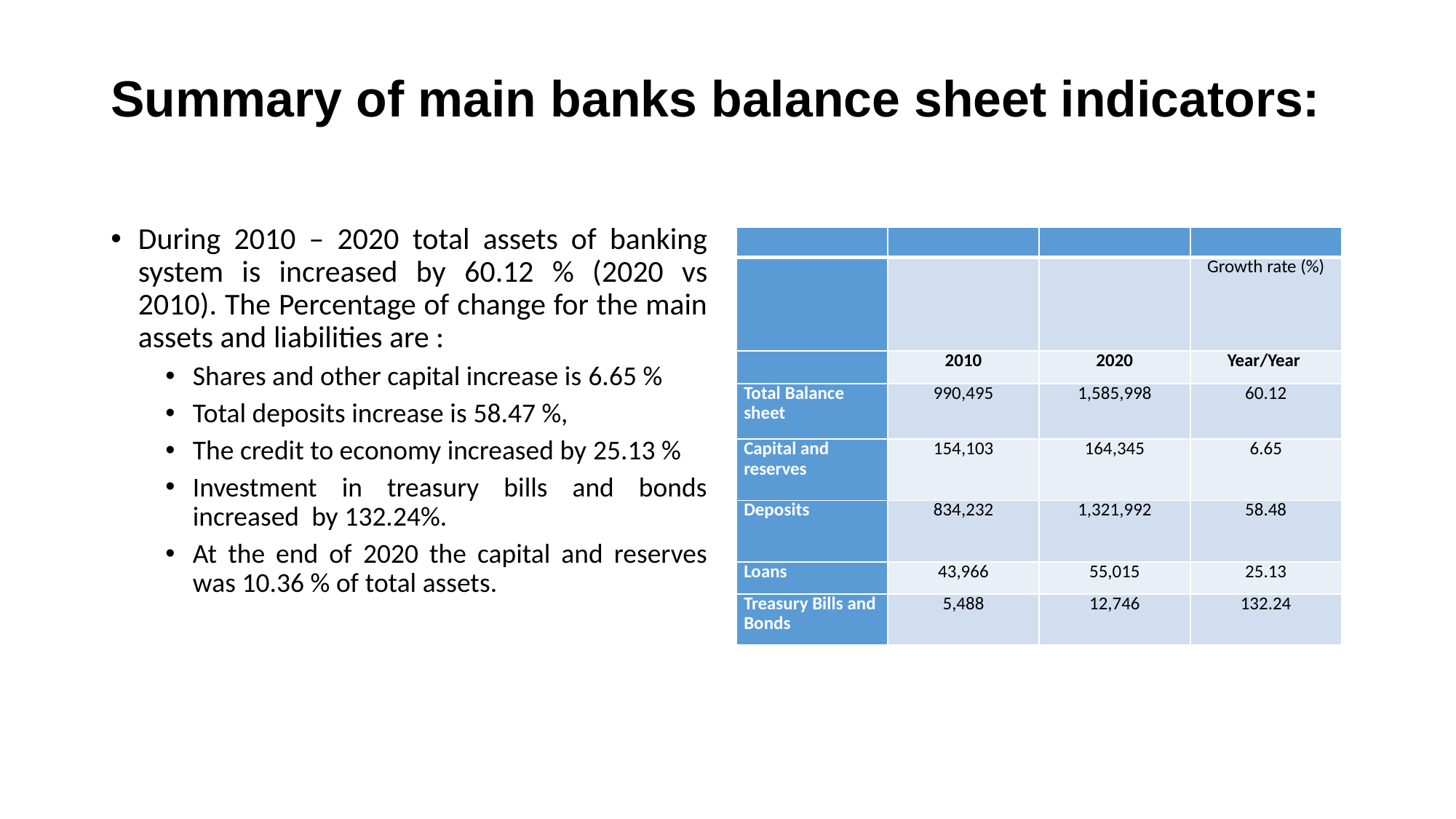

# Summary of main banks balance sheet indicators:
During 2010 – 2020 total assets of banking system is increased by 60.12 % (2020 vs 2010). The Percentage of change for the main assets and liabilities are :
Shares and other capital increase is 6.65 %
Total deposits increase is 58.47 %,
The credit to economy increased by 25.13 %
Investment in treasury bills and bonds increased  by 132.24%.
At the end of 2020 the capital and reserves was 10.36 % of total assets.
|  |  |  |  |
| --- | --- | --- | --- |
|  |  |  | Growth rate (%) |
|  | 2010 | 2020 | Year/Year |
| Total Balance sheet | 990,495 | 1,585,998 | 60.12 |
| Capital and reserves | 154,103 | 164,345 | 6.65 |
| Deposits | 834,232 | 1,321,992 | 58.48 |
| Loans | 43,966 | 55,015 | 25.13 |
| Treasury Bills and Bonds | 5,488 | 12,746 | 132.24 |